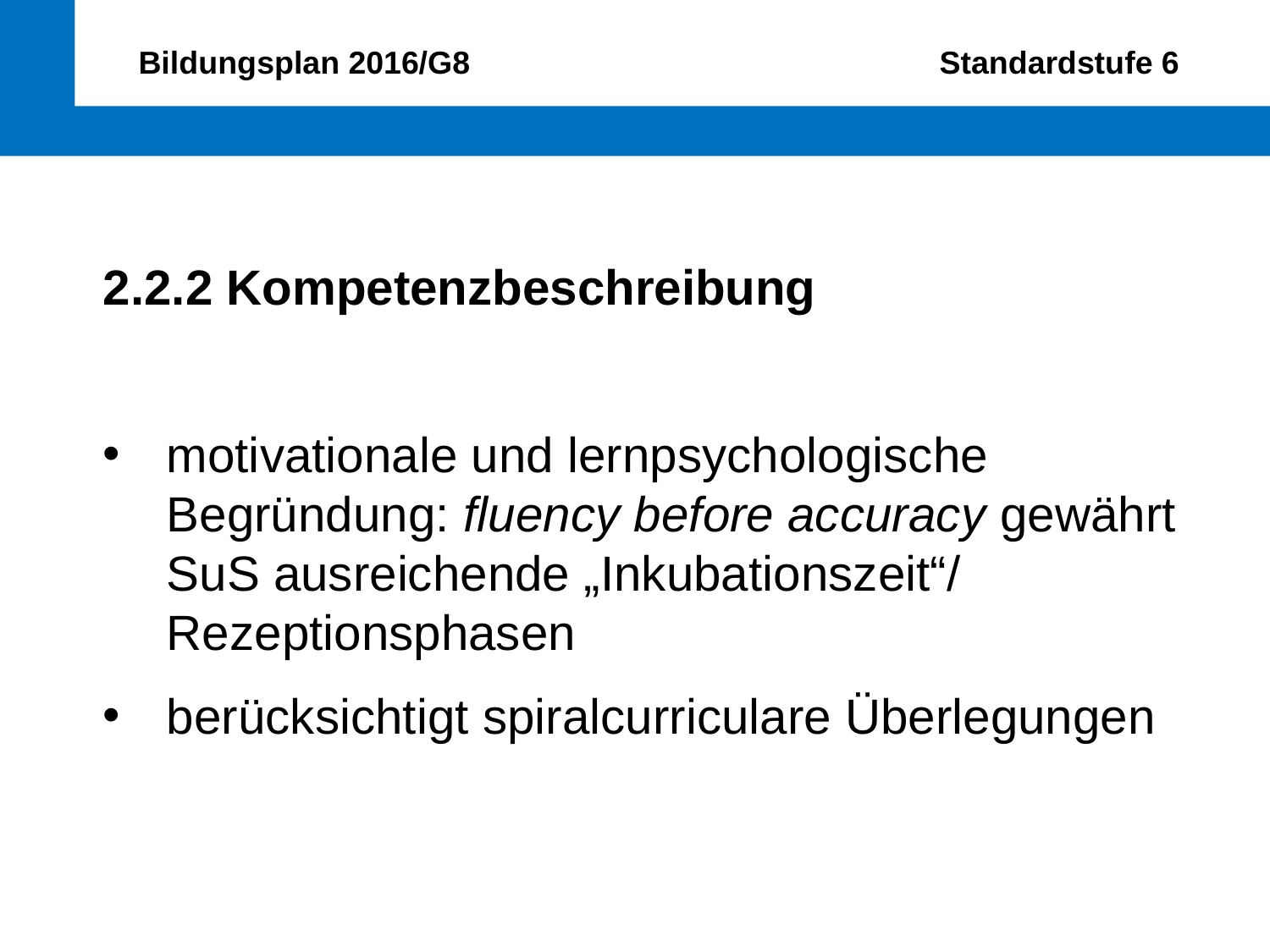

Bildungsplan 2016/G8                                                     Standardstufe 6

2.2.2 Kompetenzbeschreibung

motivationale und lernpsychologische Begründung: fluency before accuracy gewährt SuS ausreichende „Inkubationszeit“/ Rezeptionsphasen
berücksichtigt spiralcurriculare Überlegungen